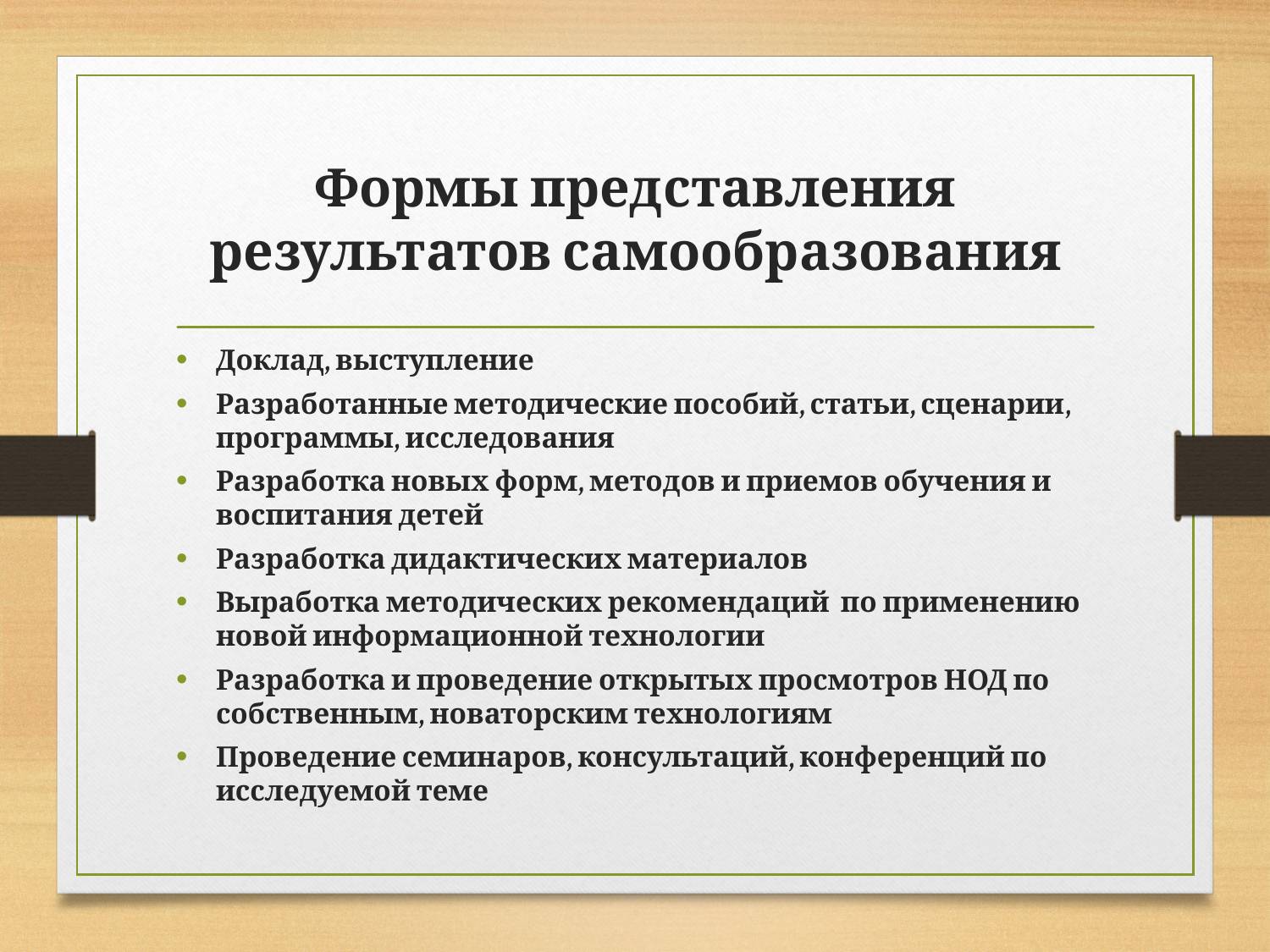

# Формы представления результатов самообразования
Доклад, выступление
Разработанные методические пособий, статьи, сценарии, программы, исследования
Разработка новых форм, методов и приемов обучения и воспитания детей
Разработка дидактических материалов
Выработка методических рекомендаций  по применению новой информационной технологии
Разработка и проведение открытых просмотров НОД по собственным, новаторским технологиям
Проведение семинаров, консультаций, конференций по исследуемой теме